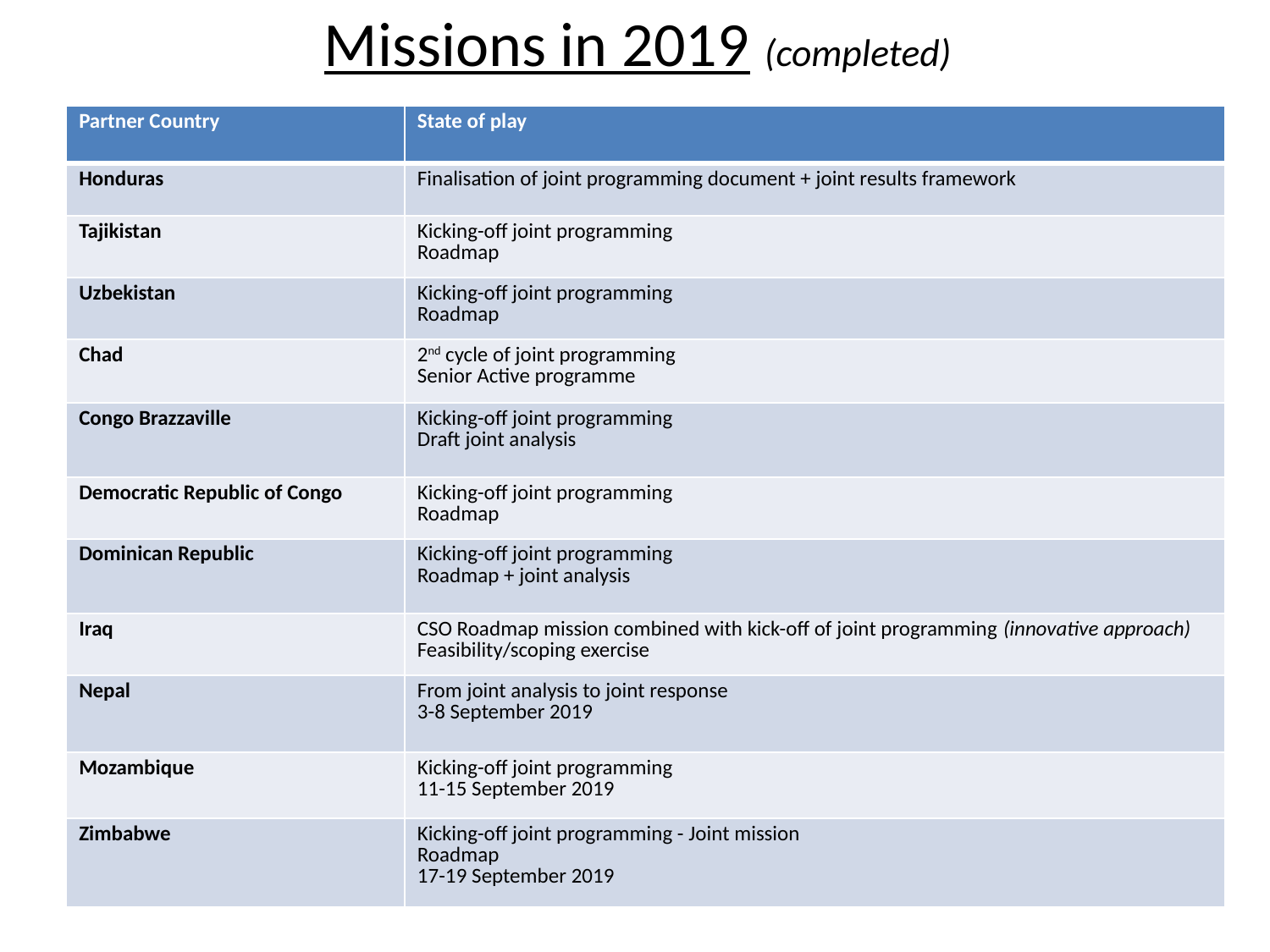

# Missions in 2019 (completed)
| Partner Country | State of play |
| --- | --- |
| Honduras | Finalisation of joint programming document + joint results framework |
| Tajikistan | Kicking-off joint programming Roadmap |
| Uzbekistan | Kicking-off joint programming Roadmap |
| Chad | 2nd cycle of joint programming Senior Active programme |
| Congo Brazzaville | Kicking-off joint programming Draft joint analysis |
| Democratic Republic of Congo | Kicking-off joint programming Roadmap |
| Dominican Republic | Kicking-off joint programming Roadmap + joint analysis |
| Iraq | CSO Roadmap mission combined with kick-off of joint programming (innovative approach) Feasibility/scoping exercise |
| Nepal | From joint analysis to joint response 3-8 September 2019 |
| Mozambique | Kicking-off joint programming 11-15 September 2019 |
| Zimbabwe | Kicking-off joint programming - Joint mission Roadmap 17-19 September 2019 |